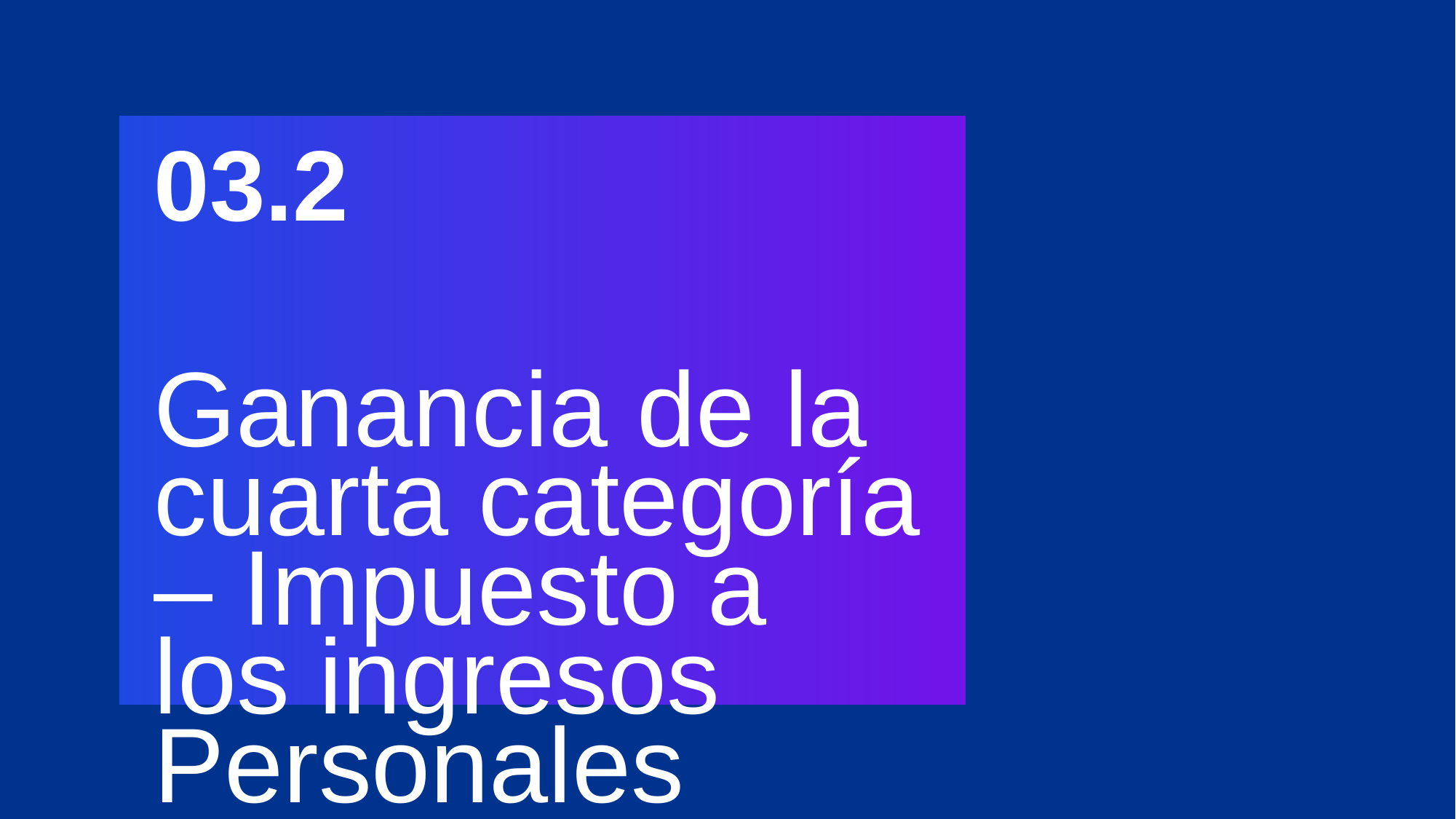

03.2
# Ganancia de la cuarta categoría – Impuesto a los ingresos Personales